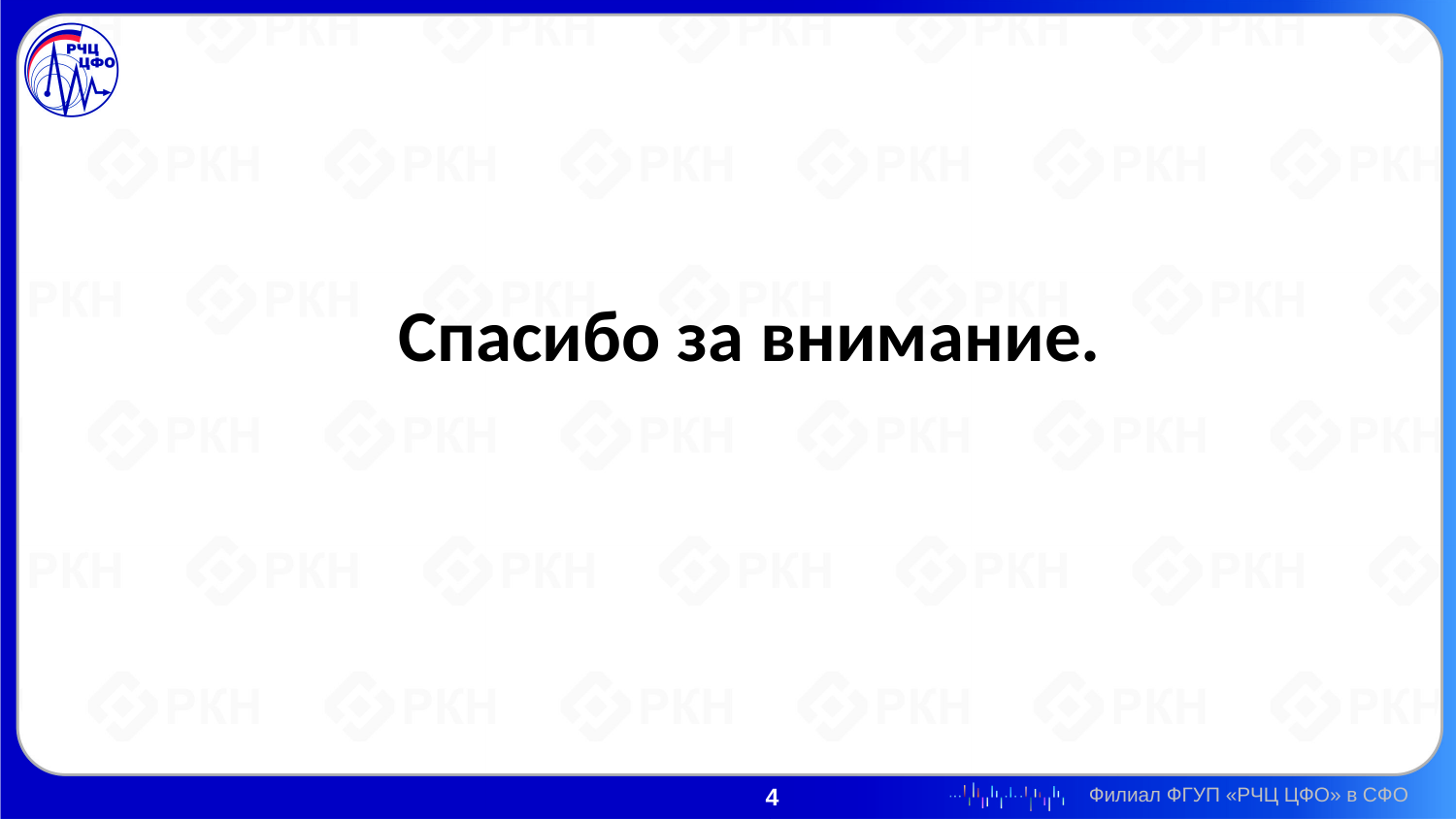

Спасибо за внимание.
4
Филиал ФГУП «РЧЦ ЦФО» в СФО